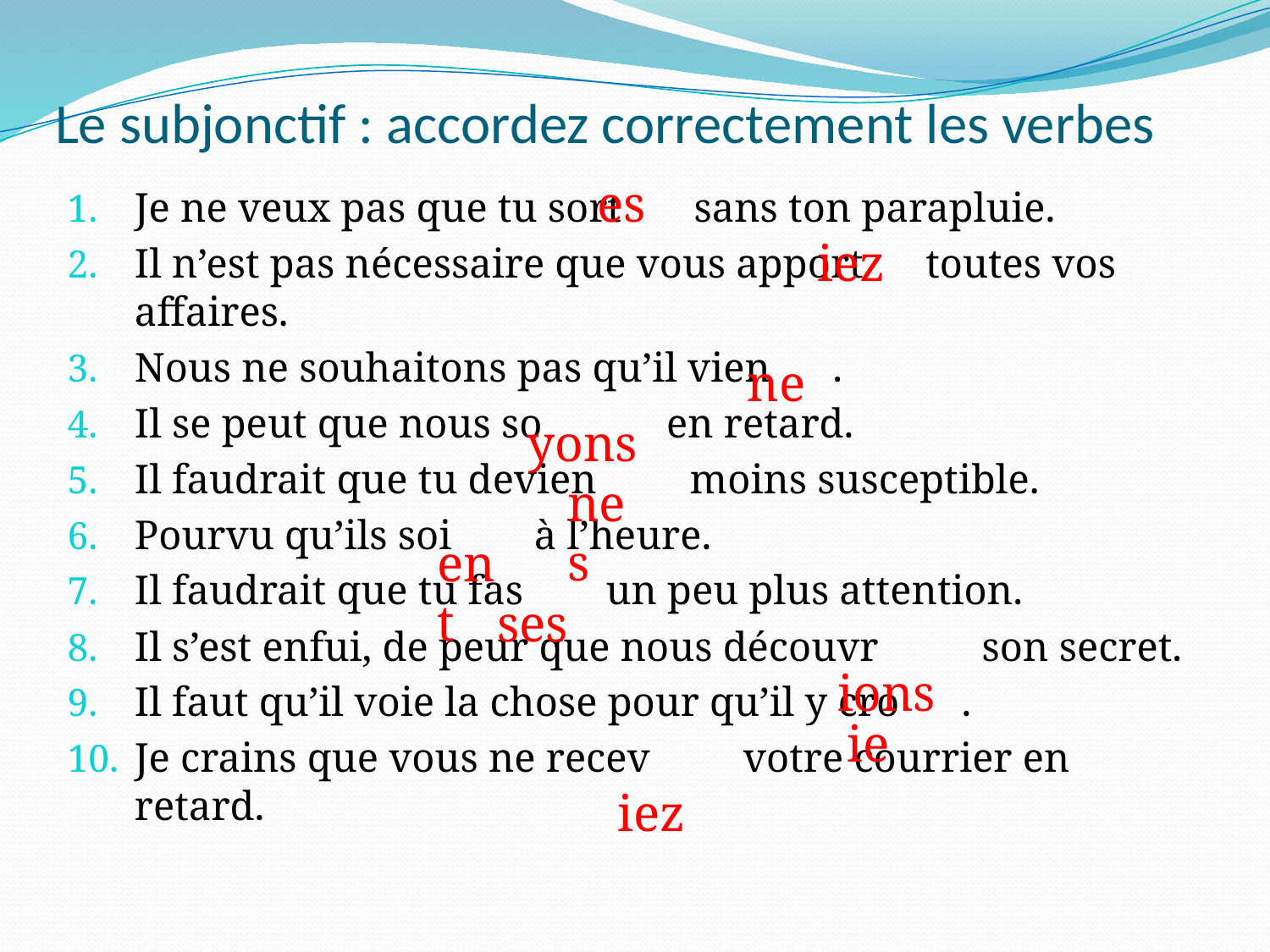

# Le subjonctif : accordez correctement les verbes
es
Je ne veux pas que tu sort       sans ton parapluie.
Il n’est pas nécessaire que vous apport      toutes vos affaires.
Nous ne souhaitons pas qu’il vien      .
Il se peut que nous so            en retard.
Il faudrait que tu devien         moins susceptible.
Pourvu qu’ils soi        à l’heure.
Il faudrait que tu fas        un peu plus attention.
Il s’est enfui, de peur que nous découvr          son secret.
Il faut qu’il voie la chose pour qu’il y cro      .
Je crains que vous ne recev         votre courrier en retard.
iez
ne
yons
nes
ent
ses
ions
ie
iez